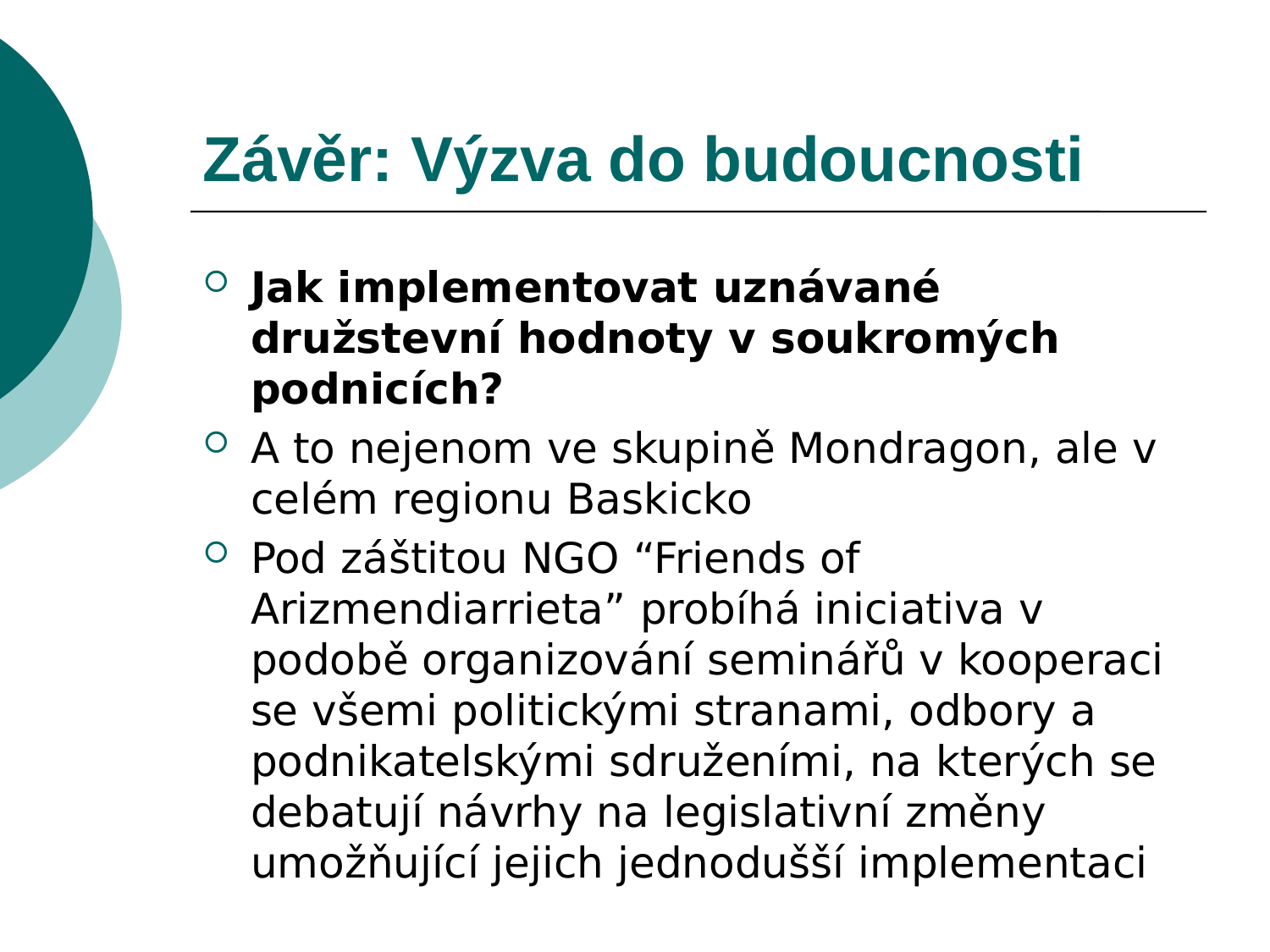

# Závěr: Výzva do budoucnosti
Jak implementovat uznávané družstevní hodnoty v soukromých podnicích?
A to nejenom ve skupině Mondragon, ale v celém regionu Baskicko
Pod záštitou NGO “Friends of Arizmendiarrieta” probíhá iniciativa v podobě organizování seminářů v kooperaci se všemi politickými stranami, odbory a podnikatelskými sdruženími, na kterých se debatují návrhy na legislativní změny umožňující jejich jednodušší implementaci